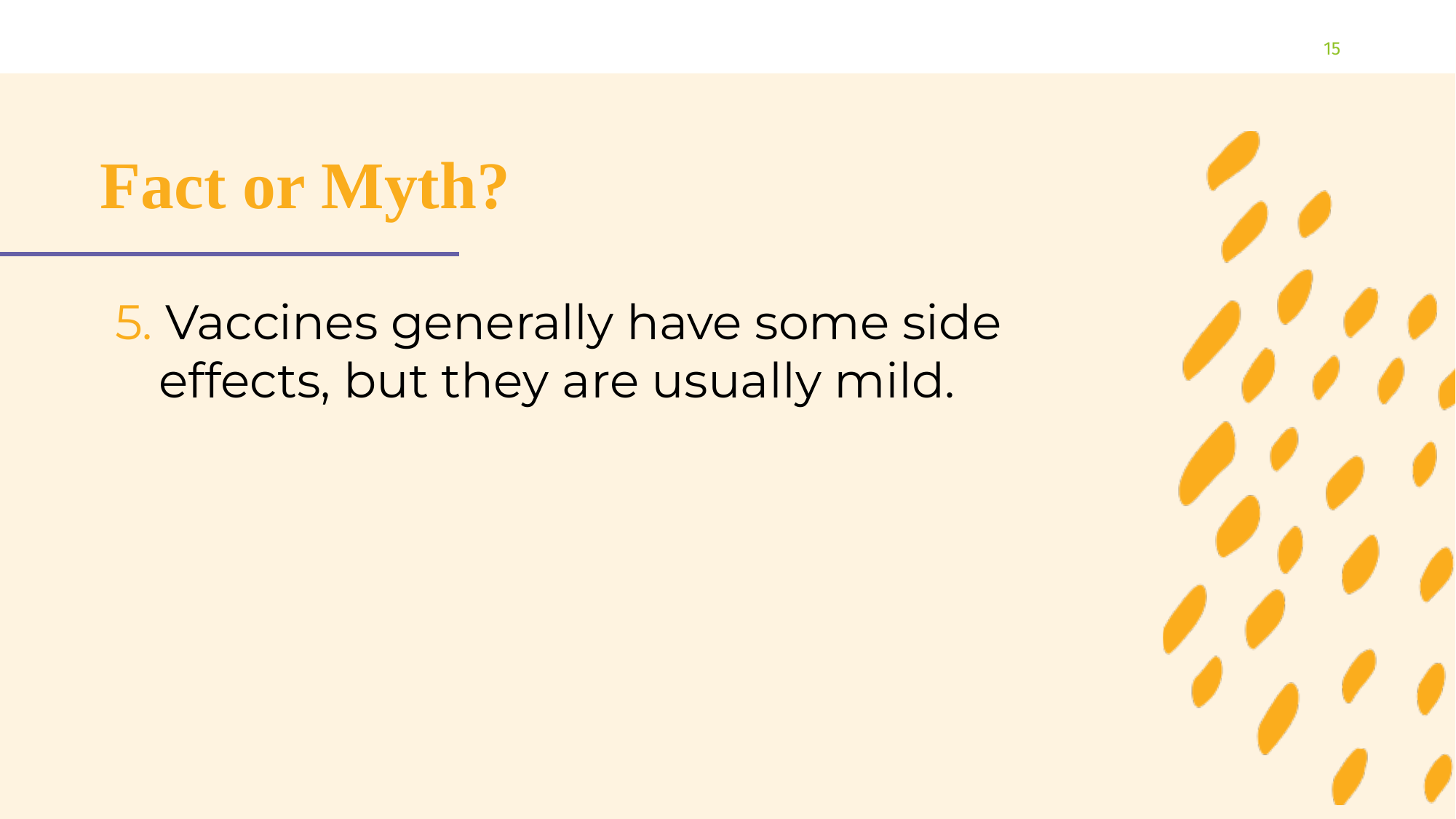

15
# Fact or Myth?
5. Vaccines generally have some side effects, but they are usually mild.